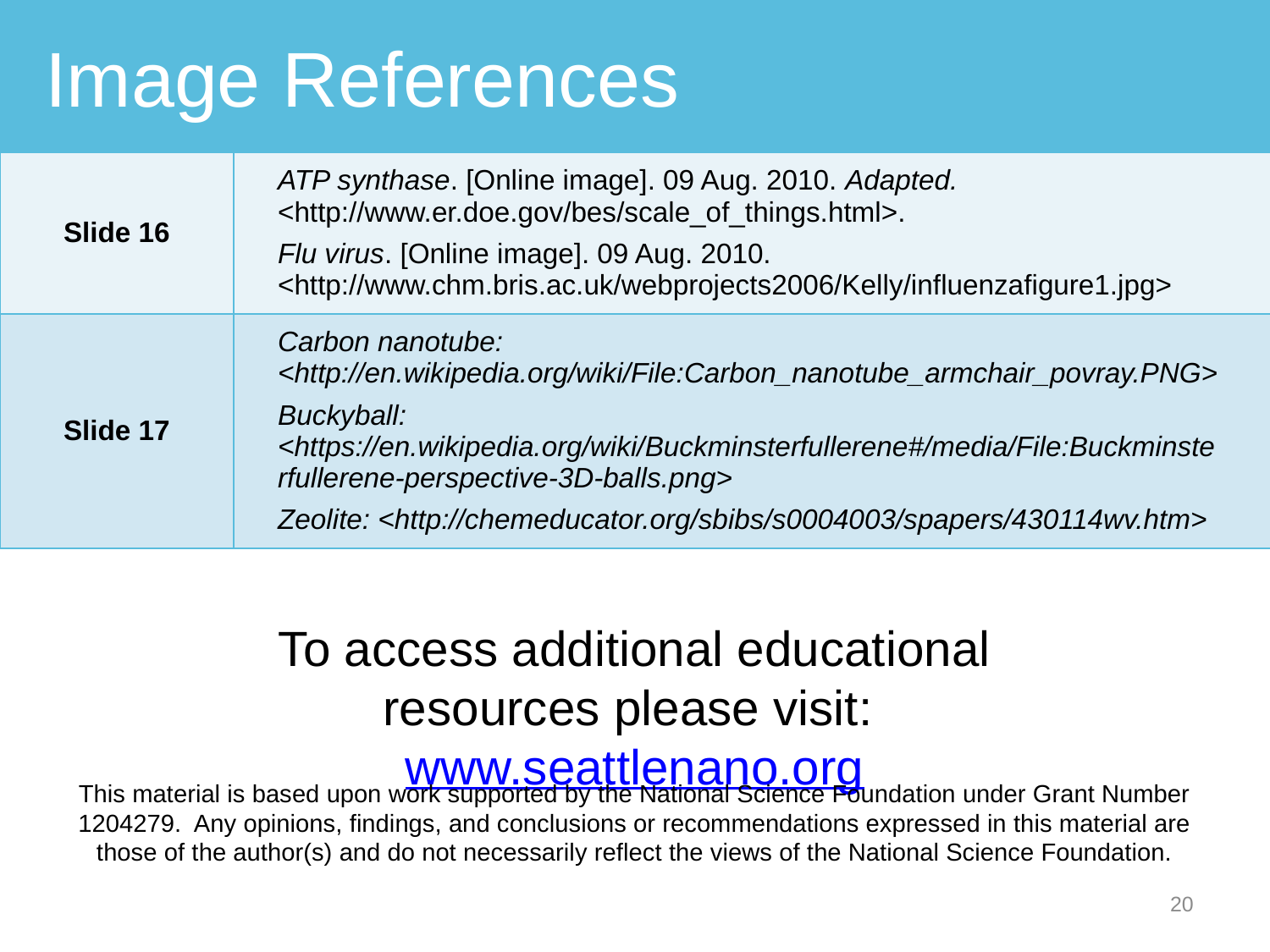

# Image References

| Slide 16 | ATP synthase. [Online image]. 09 Aug. 2010. Adapted. <http://www.er.doe.gov/bes/scale\_of\_things.html>. Flu virus. [Online image]. 09 Aug. 2010. <http://www.chm.bris.ac.uk/webprojects2006/Kelly/influenzafigure1.jpg> |
| --- | --- |
| Slide 17 | Carbon nanotube: <http://en.wikipedia.org/wiki/File:Carbon\_nanotube\_armchair\_povray.PNG> Buckyball: <https://en.wikipedia.org/wiki/Buckminsterfullerene#/media/File:Buckminsterfullerene-perspective-3D-balls.png> Zeolite: <http://chemeducator.org/sbibs/s0004003/spapers/430114wv.htm> |
20